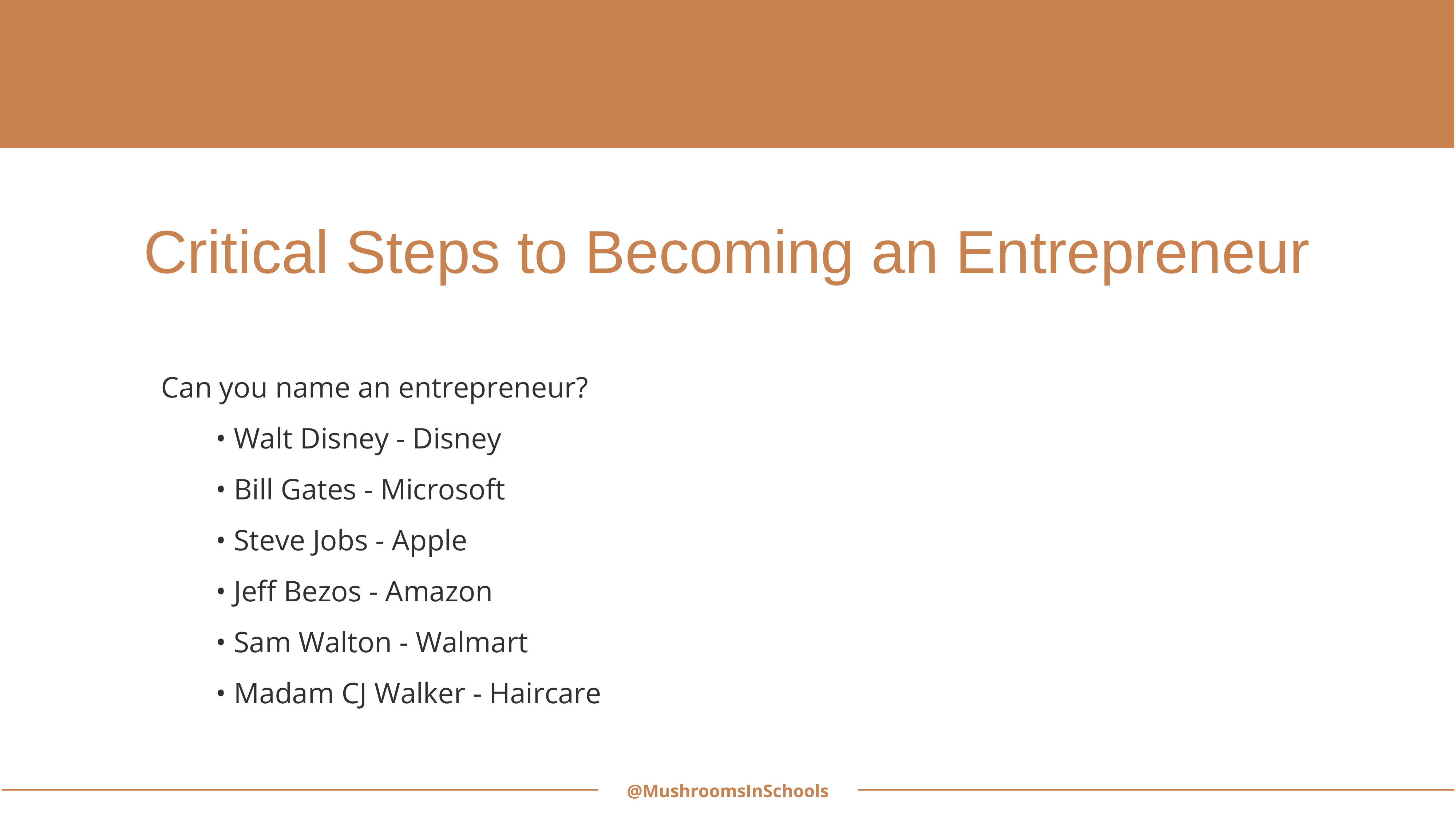

Critical Steps to Becoming an Entrepreneur
Can you name an entrepreneur?
• Walt Disney - Disney
• Bill Gates - Microsoft
• Steve Jobs - Apple
• Jeff Bezos - Amazon
• Sam Walton - Walmart
• Madam CJ Walker - Haircare
@MushroomsInSchools